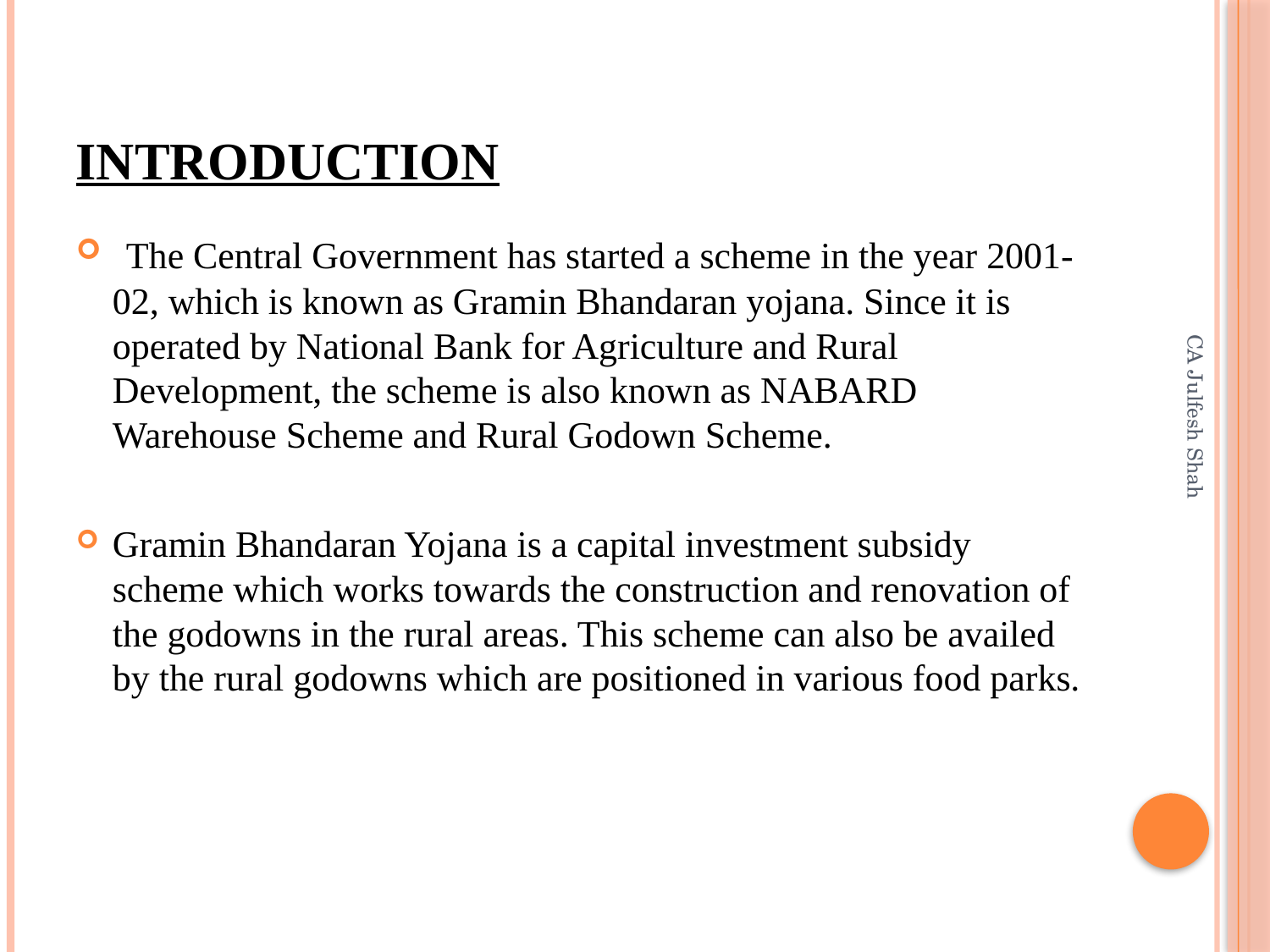

# INTRODUCTION
 The Central Government has started a scheme in the year 2001-02, which is known as Gramin Bhandaran yojana. Since it is operated by National Bank for Agriculture and Rural Development, the scheme is also known as NABARD Warehouse Scheme and Rural Godown Scheme.

Gramin Bhandaran Yojana is a capital investment subsidy scheme which works towards the construction and renovation of the godowns in the rural areas. This scheme can also be availed by the rural godowns which are positioned in various food parks.

CA Julfesh Shah